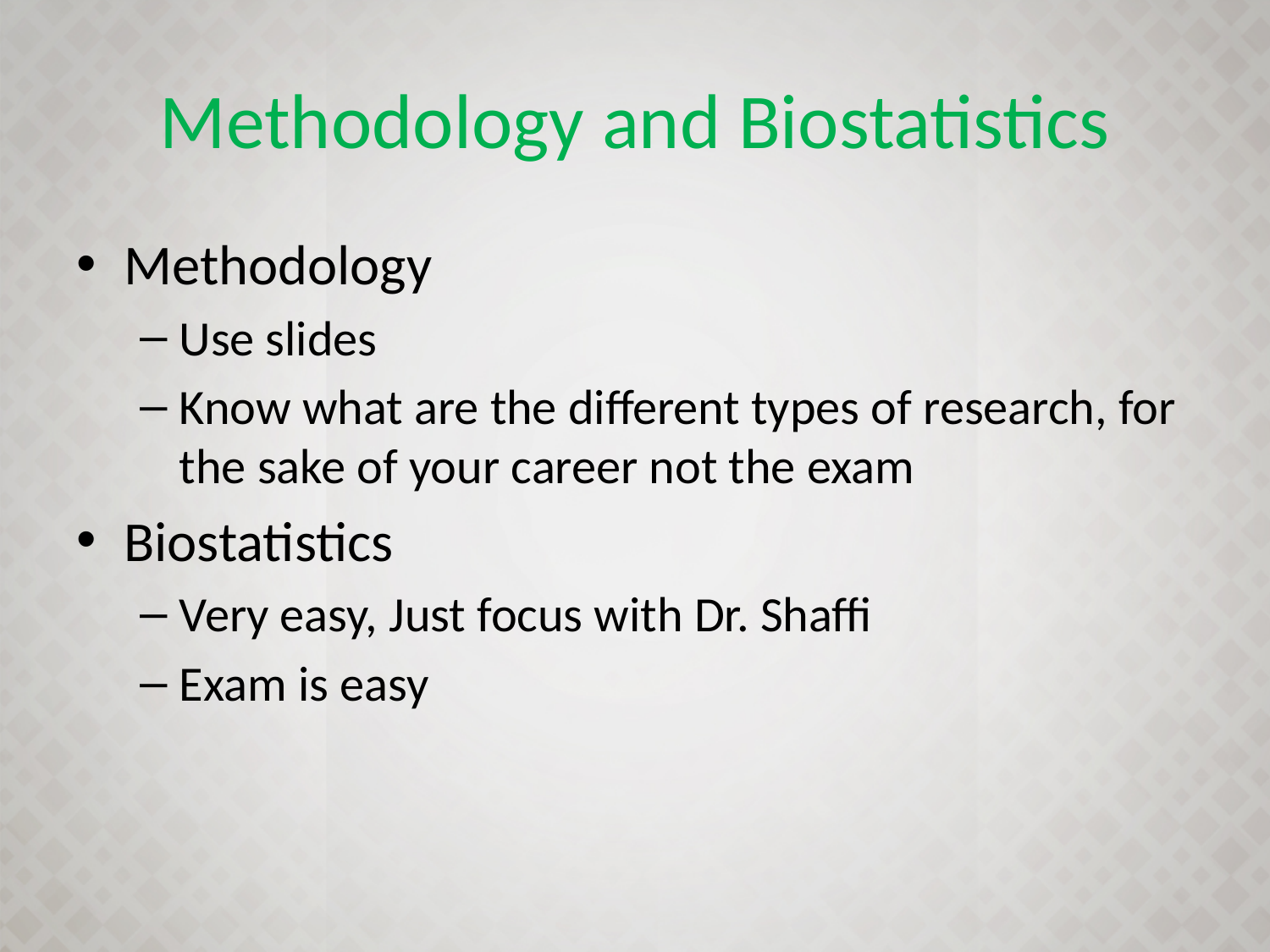

# Methodology and Biostatistics
Methodology
Use slides
Know what are the different types of research, for the sake of your career not the exam
Biostatistics
Very easy, Just focus with Dr. Shaffi
Exam is easy